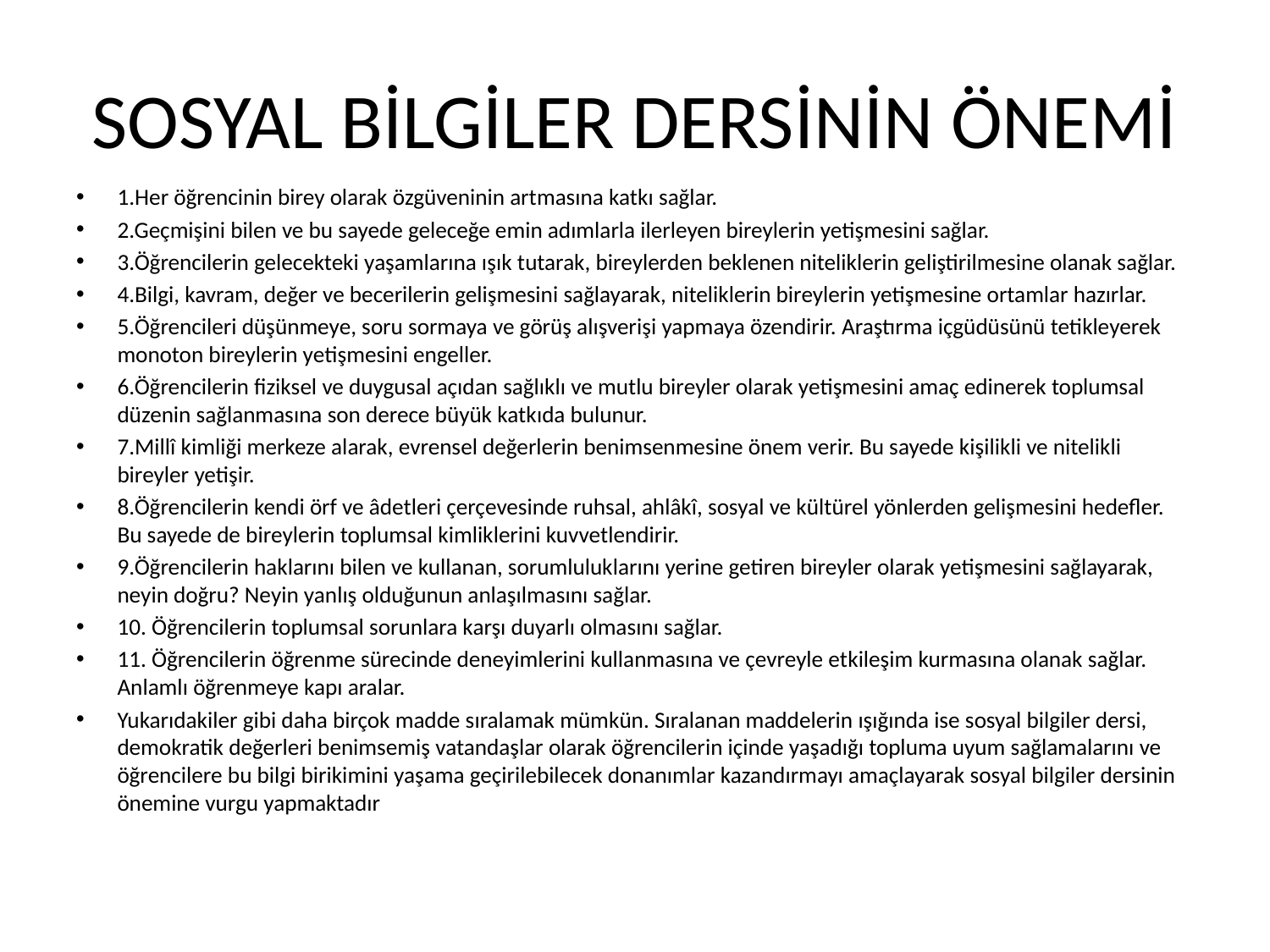

# SOSYAL BİLGİLER DERSİNİN ÖNEMİ
1.Her öğrencinin birey olarak özgüveninin artmasına katkı sağlar.
2.Geçmişini bilen ve bu sayede geleceğe emin adımlarla ilerleyen bireylerin yetişmesini sağlar.
3.Öğrencilerin gelecekteki yaşamlarına ışık tutarak, bireylerden beklenen niteliklerin geliştirilmesine olanak sağlar.
4.Bilgi, kavram, değer ve becerilerin gelişmesini sağlayarak, niteliklerin bireylerin yetişmesine ortamlar hazırlar.
5.Öğrencileri düşünmeye, soru sormaya ve görüş alışverişi yapmaya özendirir. Araştırma içgüdüsünü tetikleyerek monoton bireylerin yetişmesini engeller.
6.Öğrencilerin fiziksel ve duygusal açıdan sağlıklı ve mutlu bireyler olarak yetişmesini amaç edinerek toplumsal düzenin sağlanmasına son derece büyük katkıda bulunur.
7.Millî kimliği merkeze alarak, evrensel değerlerin benimsenmesine önem verir. Bu sayede kişilikli ve nitelikli bireyler yetişir.
8.Öğrencilerin kendi örf ve âdetleri çerçevesinde ruhsal, ahlâkî, sosyal ve kültürel yönlerden gelişmesini hedefler. Bu sayede de bireylerin toplumsal kimliklerini kuvvetlendirir.
9.Öğrencilerin haklarını bilen ve kullanan, sorumluluklarını yerine getiren bireyler olarak yetişmesini sağlayarak, neyin doğru? Neyin yanlış olduğunun anlaşılmasını sağlar.
10. Öğrencilerin toplumsal sorunlara karşı duyarlı olmasını sağlar.
11. Öğrencilerin öğrenme sürecinde deneyimlerini kullanmasına ve çevreyle etkileşim kurmasına olanak sağlar. Anlamlı öğrenmeye kapı aralar.
Yukarıdakiler gibi daha birçok madde sıralamak mümkün. Sıralanan maddelerin ışığında ise sosyal bilgiler dersi, demokratik değerleri benimsemiş vatandaşlar olarak öğrencilerin içinde yaşadığı topluma uyum sağlamalarını ve öğrencilere bu bilgi birikimini yaşama geçirilebilecek donanımlar kazandırmayı amaçlayarak sosyal bilgiler dersinin önemine vurgu yapmaktadır